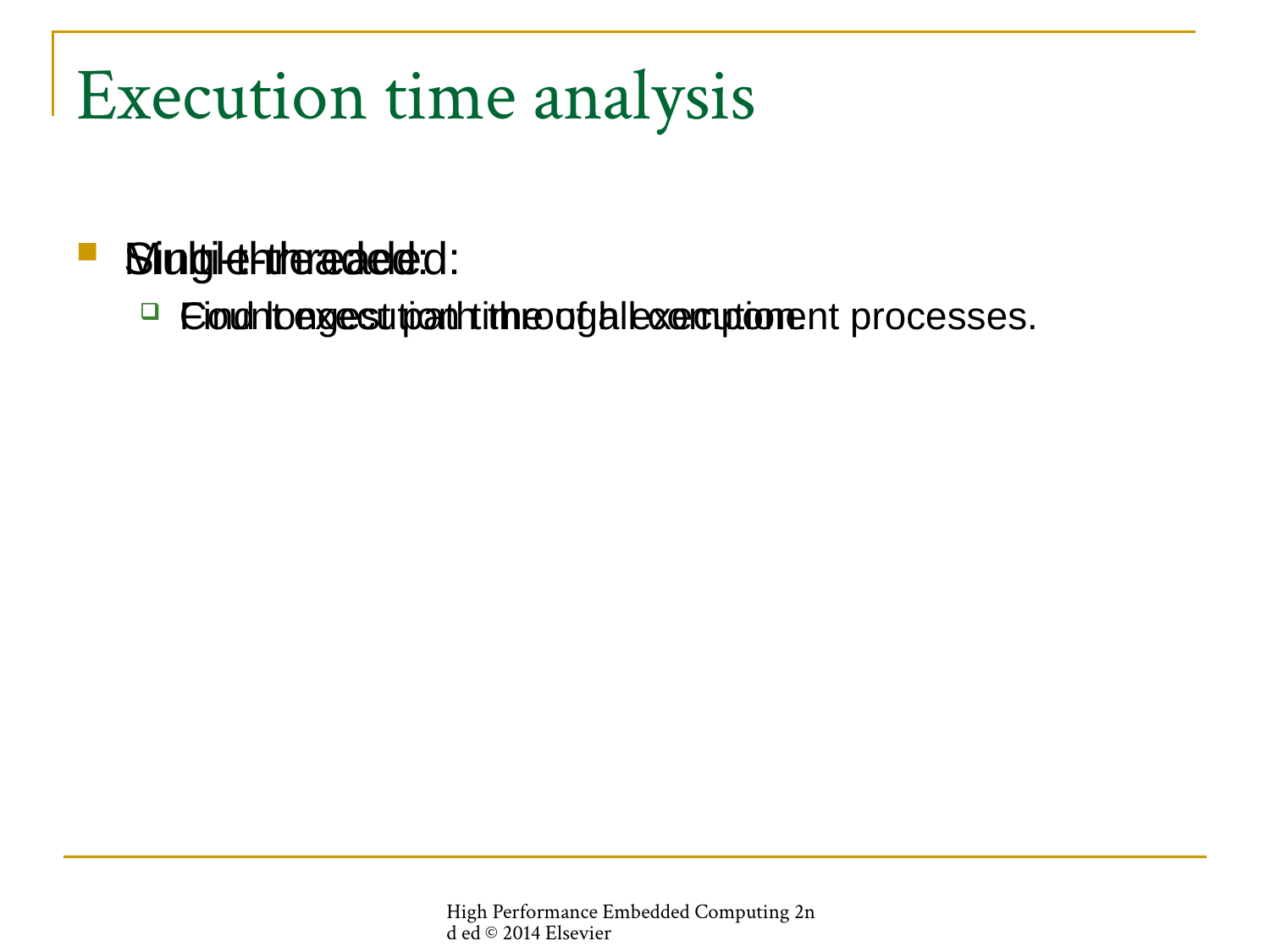

# Execution time analysis
Single-threaded:
Count execution time of all component processes.
Multi-threaded:
Find longest path through execution.
High Performance Embedded Computing 2nd ed © 2014 Elsevier